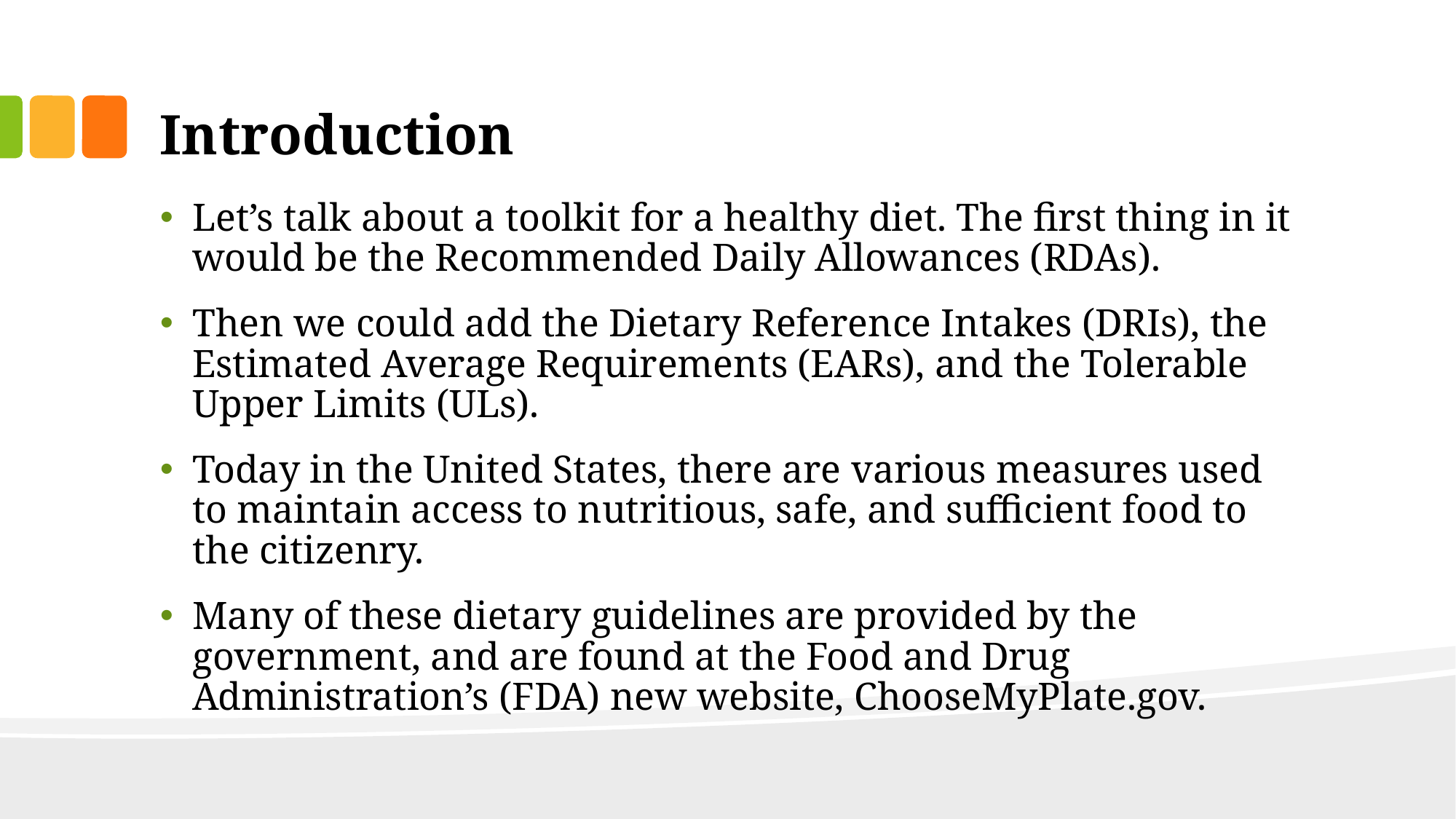

# Introduction
Let’s talk about a toolkit for a healthy diet. The first thing in it would be the Recommended Daily Allowances (RDAs).
Then we could add the Dietary Reference Intakes (DRIs), the Estimated Average Requirements (EARs), and the Tolerable Upper Limits (ULs).
Today in the United States, there are various measures used to maintain access to nutritious, safe, and sufficient food to the citizenry.
Many of these dietary guidelines are provided by the government, and are found at the Food and Drug Administration’s (FDA) new website, ChooseMyPlate.gov.